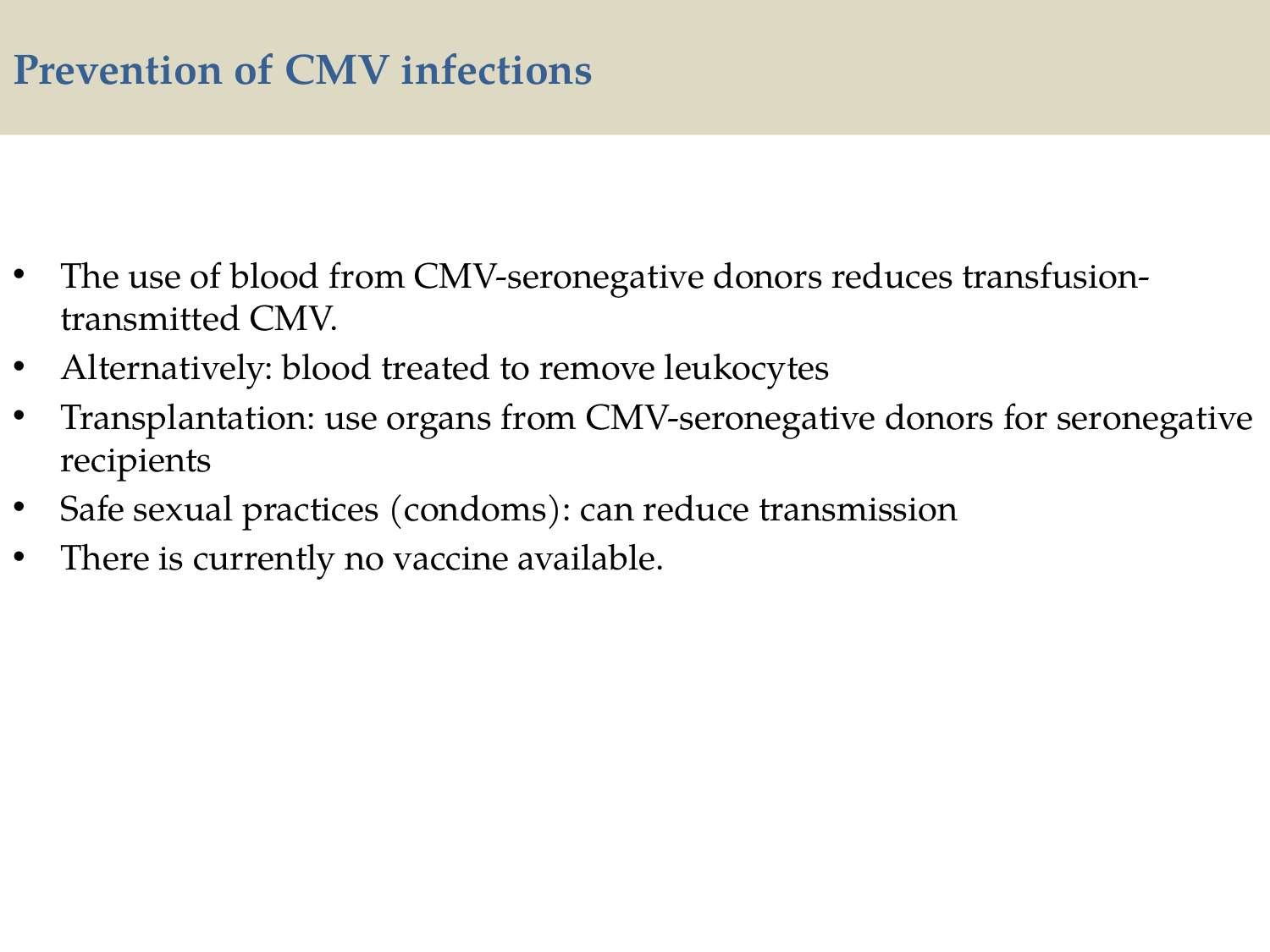

# Prevention of CMV infections

The use of blood from CMV-seronegative donors reduces transfusion-transmitted CMV.
Alternatively: blood treated to remove leukocytes
Transplantation: use organs from CMV-seronegative donors for seronegative recipients
Safe sexual practices (condoms): can reduce transmission
There is currently no vaccine available.